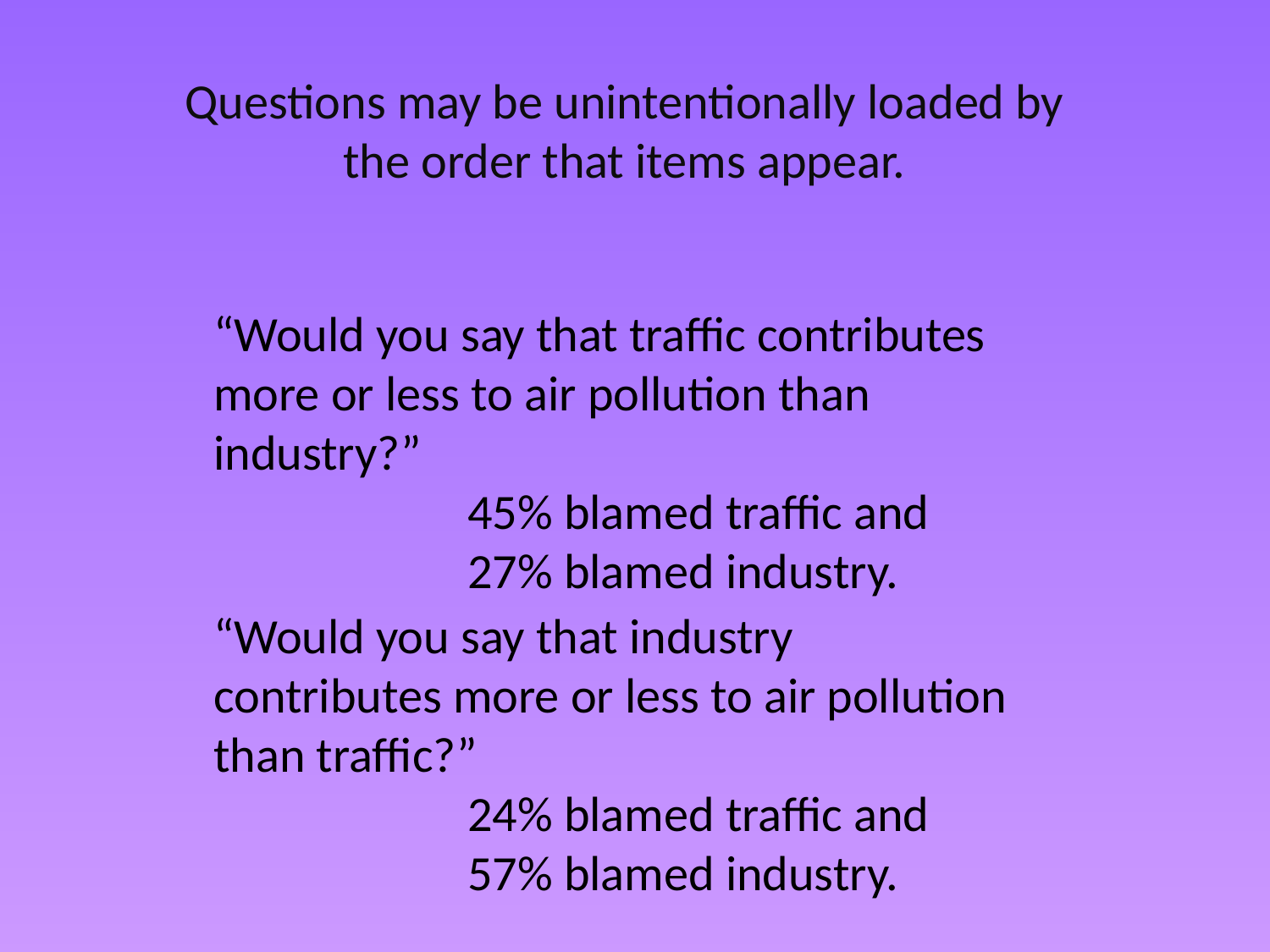

Questions may be unintentionally loaded by the order that items appear.
“Would you say that traffic contributes more or less to air pollution than industry?”
		45% blamed traffic and
		27% blamed industry.
“Would you say that industry contributes more or less to air pollution than traffic?”
		24% blamed traffic and
		57% blamed industry.